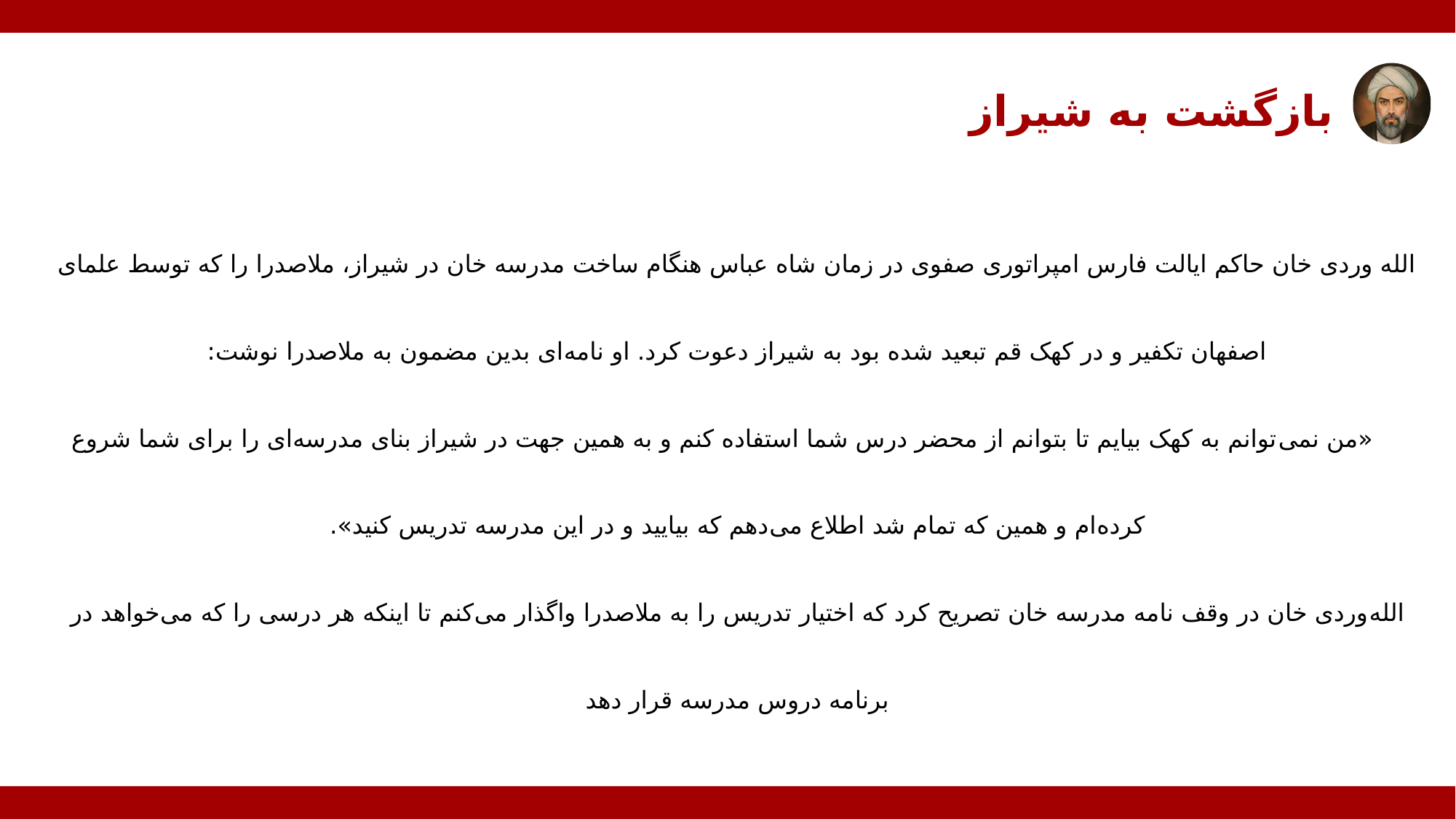

بازگشت به شیراز
الله وردی خان حاکم ایالت فارس امپراتوری صفوی در زمان شاه عباس هنگام ساخت مدرسه خان در شیراز، ملاصدرا را که توسط علمای اصفهان تکفیر و در کهک قم تبعید شده بود به شیراز دعوت کرد. او نامه‌ای بدین مضمون به ملاصدرا نوشت:
    «من نمی‌توانم به کهک بیایم تا بتوانم از محضر درس شما استفاده کنم و به همین جهت در شیراز بنای مدرسه‌ای را برای شما شروع کرده‌ام و همین که تمام شد اطلاع می‌دهم که بیایید و در این مدرسه تدریس کنید».
الله‌وردی خان در وقف نامه مدرسه خان تصریح کرد که اختیار تدریس را به ملاصدرا واگذار می‌کنم تا اینکه هر درسی را که می‌خواهد در برنامه دروس مدرسه قرار دهد